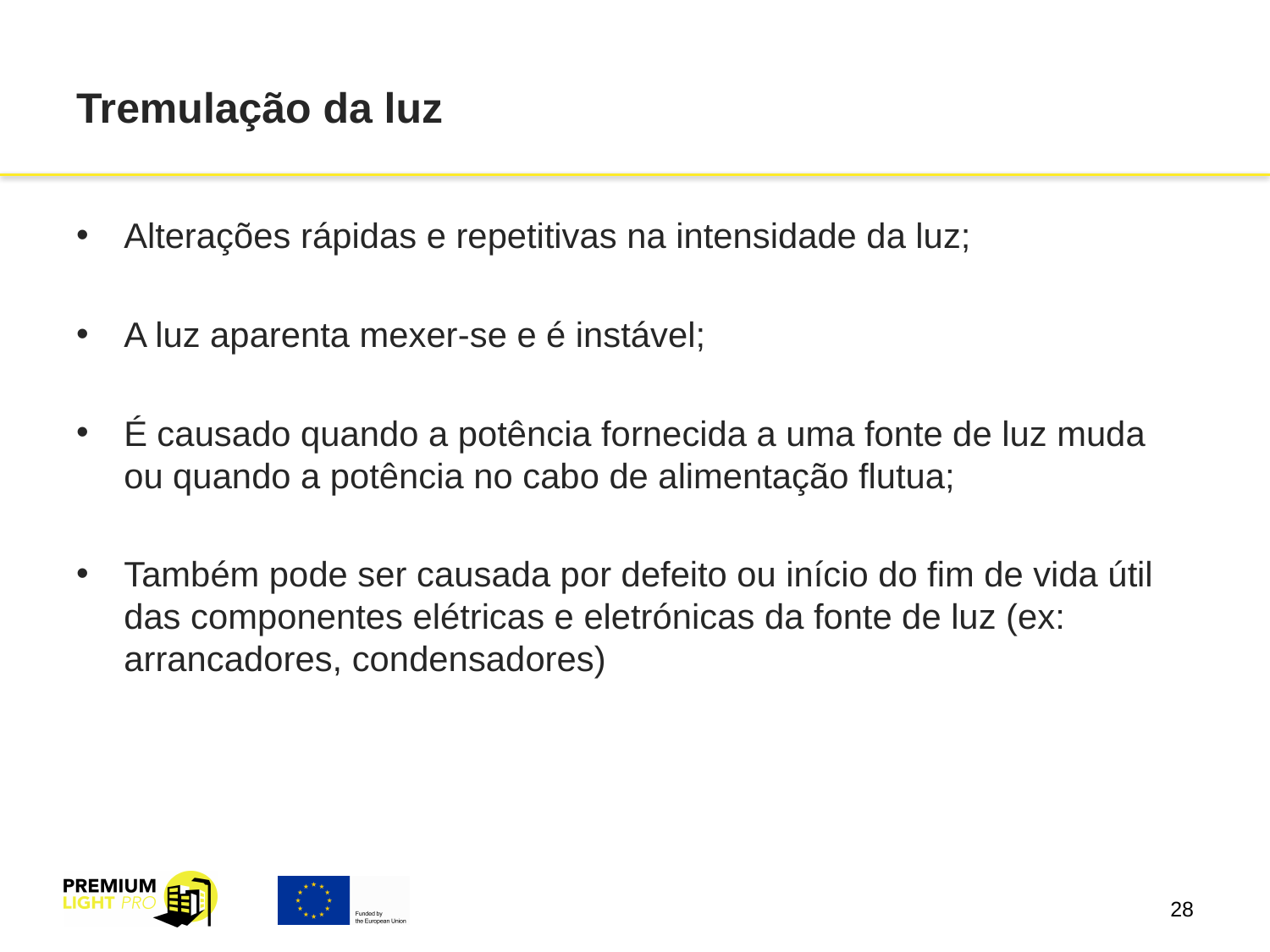

# Tremulação da luz
Alterações rápidas e repetitivas na intensidade da luz;

A luz aparenta mexer-se e é instável;

É causado quando a potência fornecida a uma fonte de luz muda ou quando a potência no cabo de alimentação flutua;

Também pode ser causada por defeito ou início do fim de vida útil das componentes elétricas e eletrónicas da fonte de luz (ex: arrancadores, condensadores)